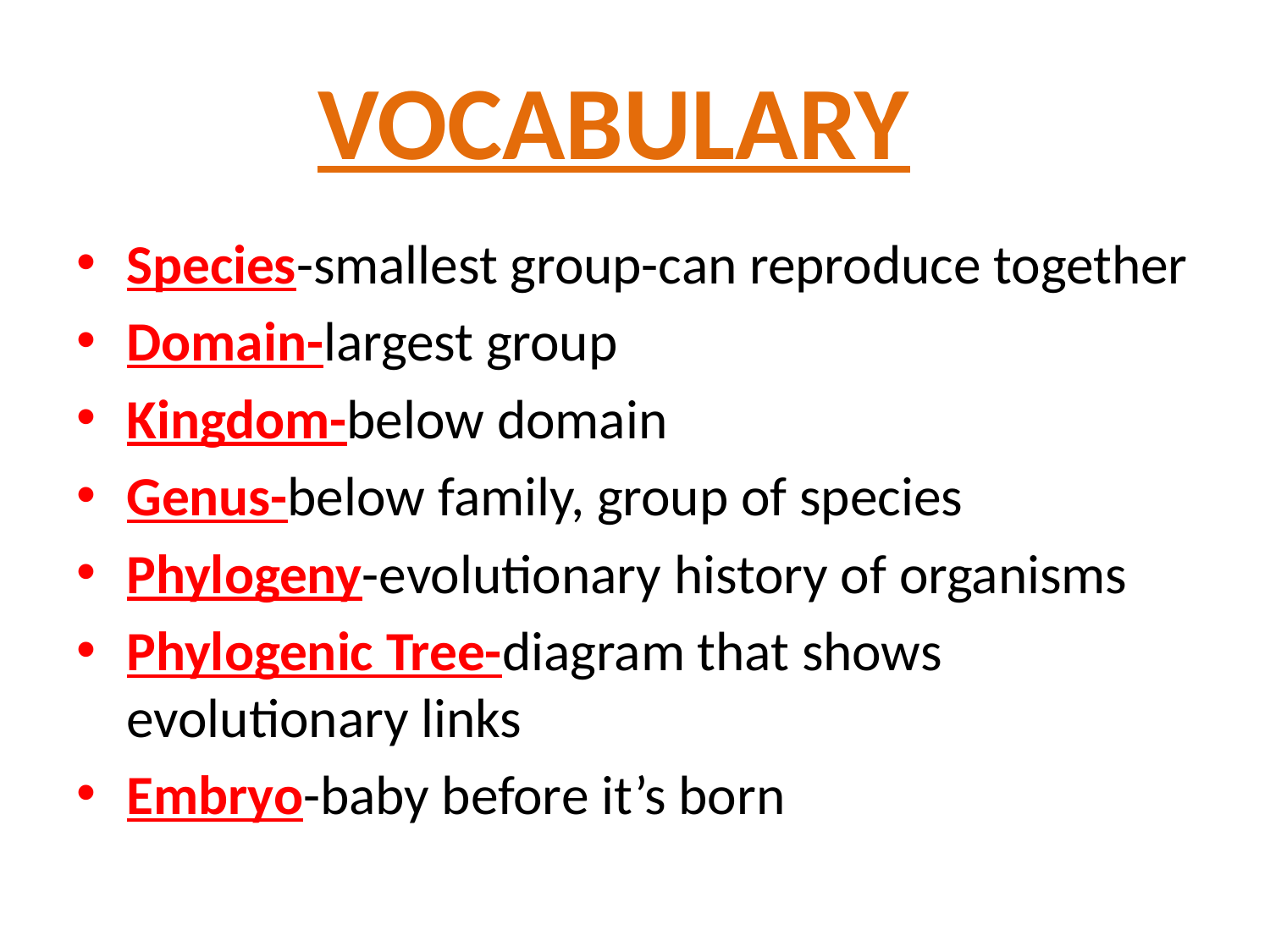

# VOCABULARY
Species-smallest group-can reproduce together
Domain-largest group
Kingdom-below domain
Genus-below family, group of species
Phylogeny-evolutionary history of organisms
Phylogenic Tree-diagram that shows evolutionary links
Embryo-baby before it’s born